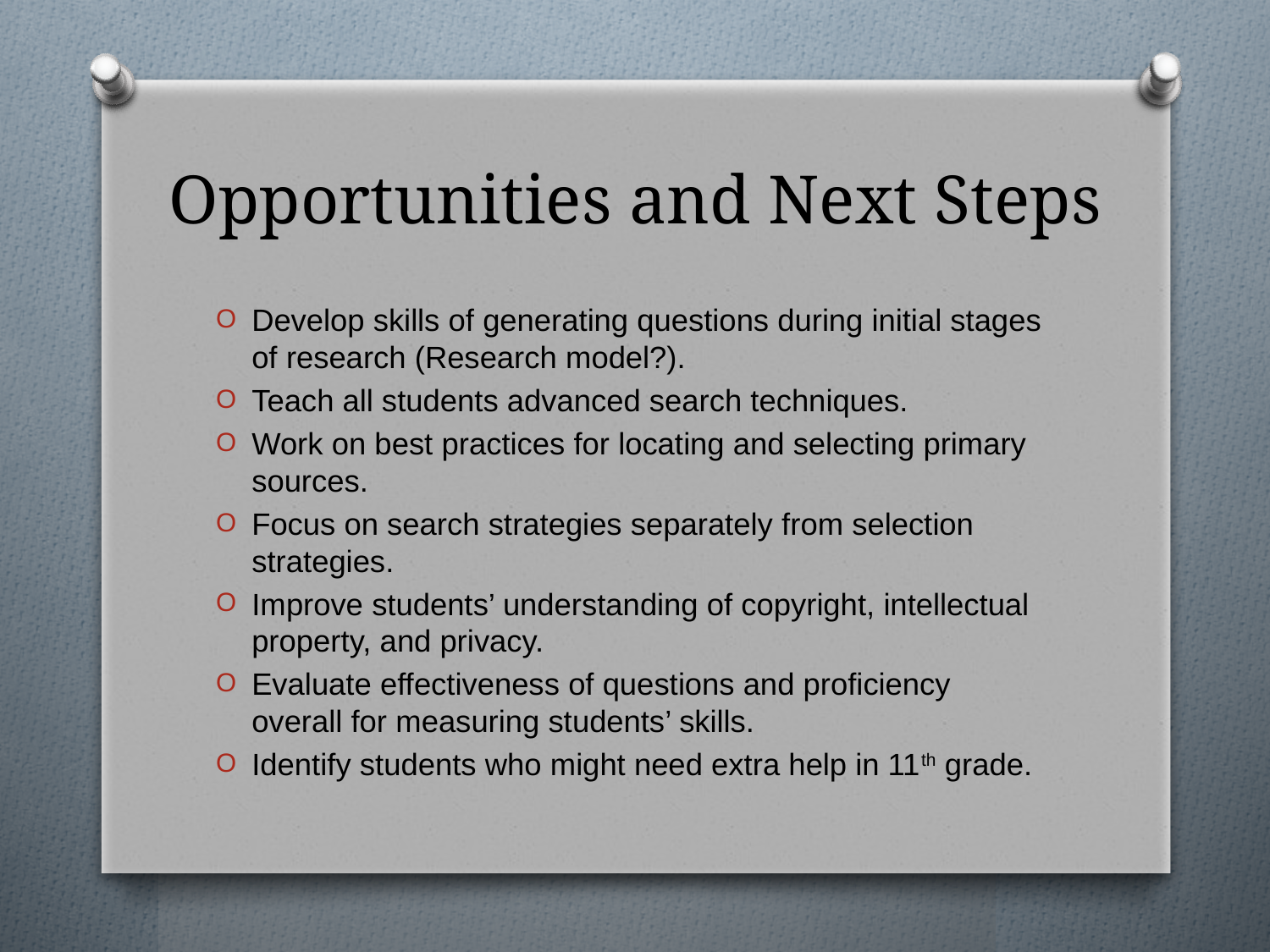

# Opportunities and Next Steps
Develop skills of generating questions during initial stages of research (Research model?).
Teach all students advanced search techniques.
Work on best practices for locating and selecting primary sources.
Focus on search strategies separately from selection strategies.
Improve students’ understanding of copyright, intellectual property, and privacy.
Evaluate effectiveness of questions and proficiency overall for measuring students’ skills.
Identify students who might need extra help in 11th grade.